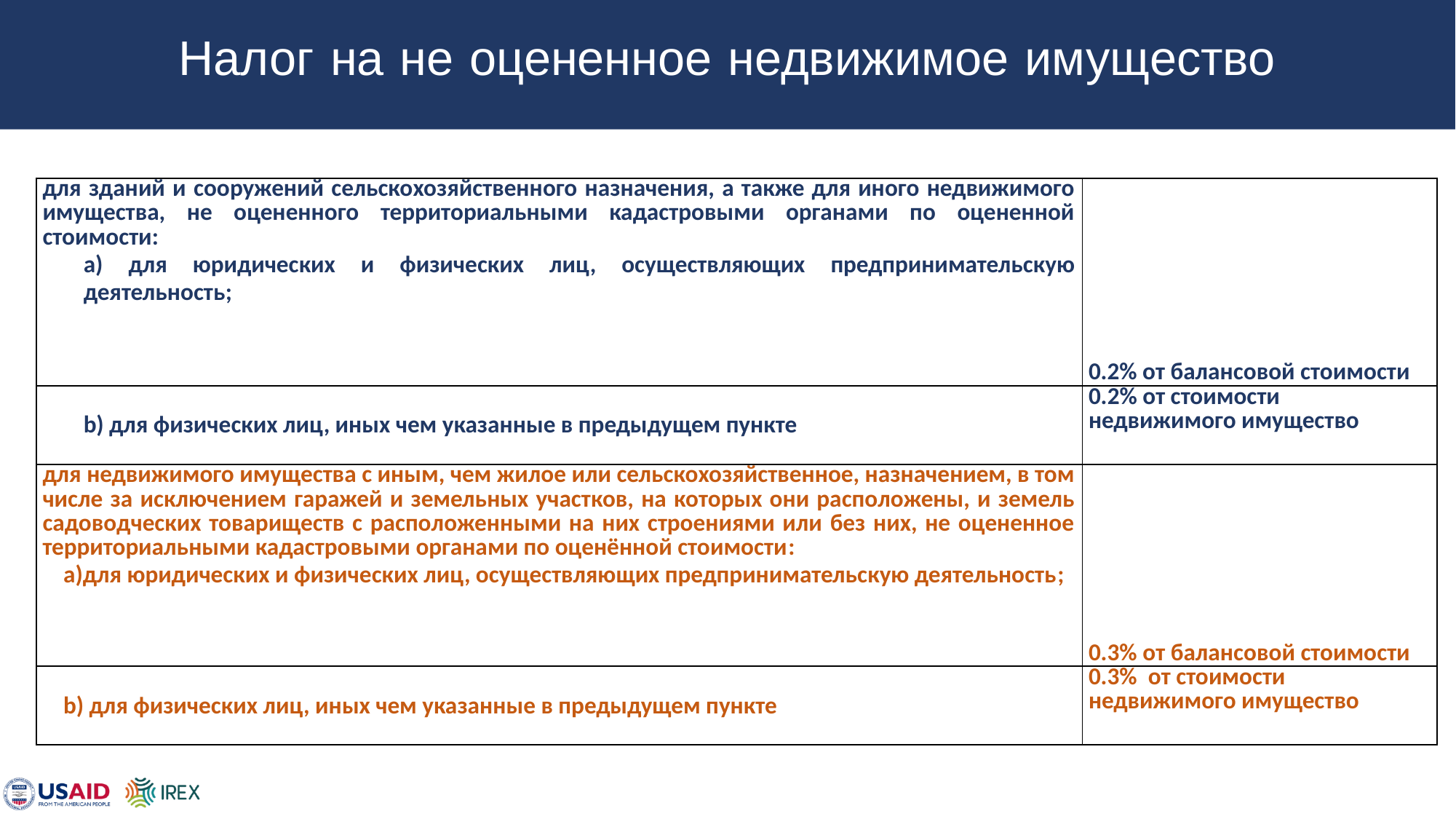

# Налог на не оцененное недвижимое имущество
| для зданий и сооружений сельскохозяйственного назначения, а также для иного недвижимого имущества, не оцененного территориальными кадастровыми органами по оцененной стоимости:      для юридических и физических лиц, осуществляющих предпринимательскую деятельность; | 0.2% от балансовой стоимости |
| --- | --- |
| b) для физических лиц, иных чем указанные в предыдущем пункте | 0.2% от стоимости недвижимого имущество |
| для недвижимого имущества с иным, чем жилое или сельскохозяйственное, назначением, в том числе за исключением гаражей и земельных участков, на которых они расположены, и земель садоводческих товариществ с расположенными на них строениями или без них, не оцененное территориальными кадастровыми органами по оценённой стоимости: для юридических и физических лиц, осуществляющих предпринимательскую деятельность; | 0.3% от балансовой стоимости |
| b) для физических лиц, иных чем указанные в предыдущем пункте | 0.3% от стоимости недвижимого имущество |